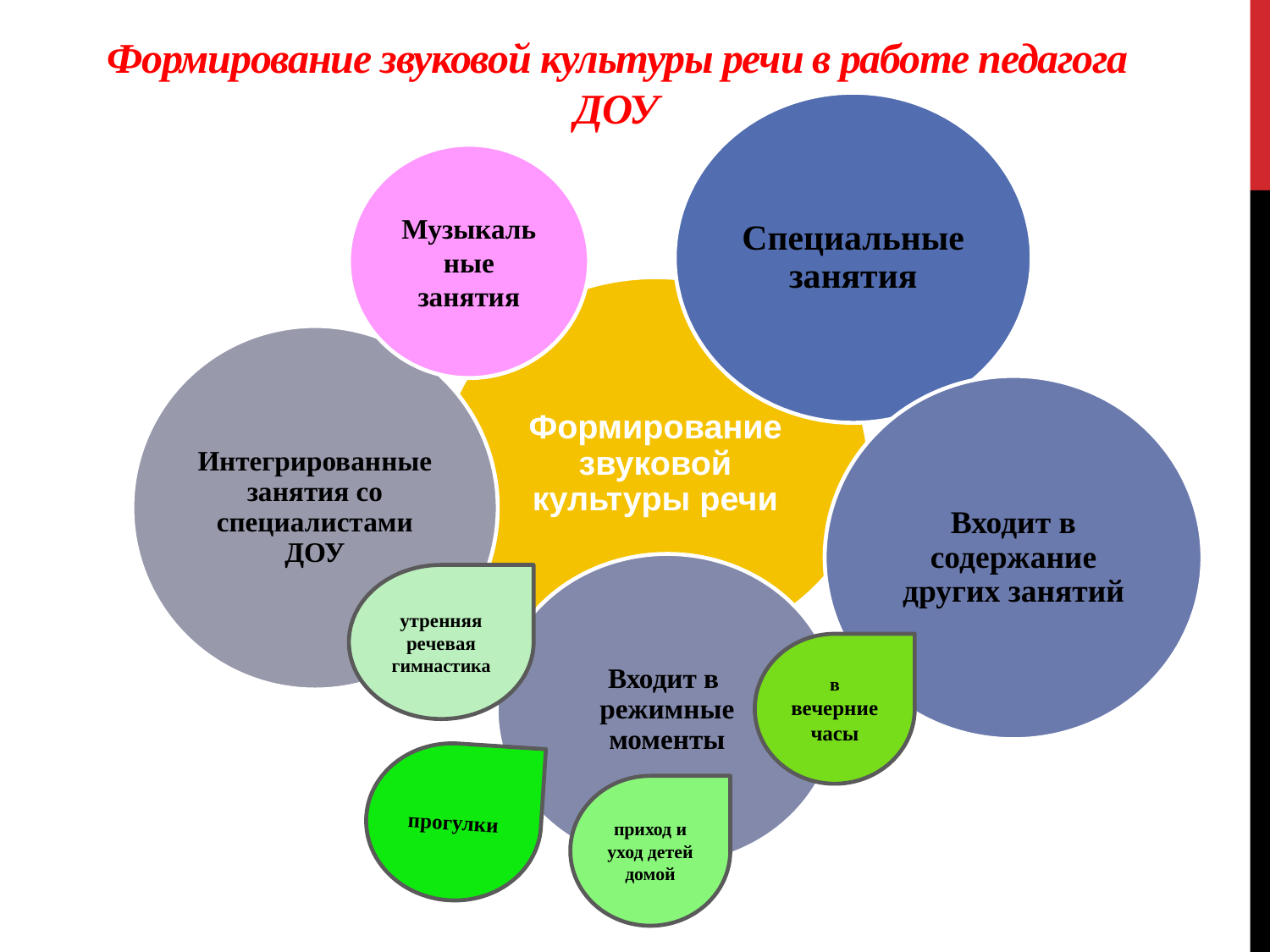

# Формирование звуковой культуры речи в работе педагога ДОУ
Формирование звуковой культуры речи

Специальные занятия

Входит в содержание других занятий

Входит в  режимные моменты

Интегрированные занятия со специалистами ДОУ
Музыкальные занятия
утренняя речевая гимнастика
в вечерние часы
прогулки
приход и уход детей домой